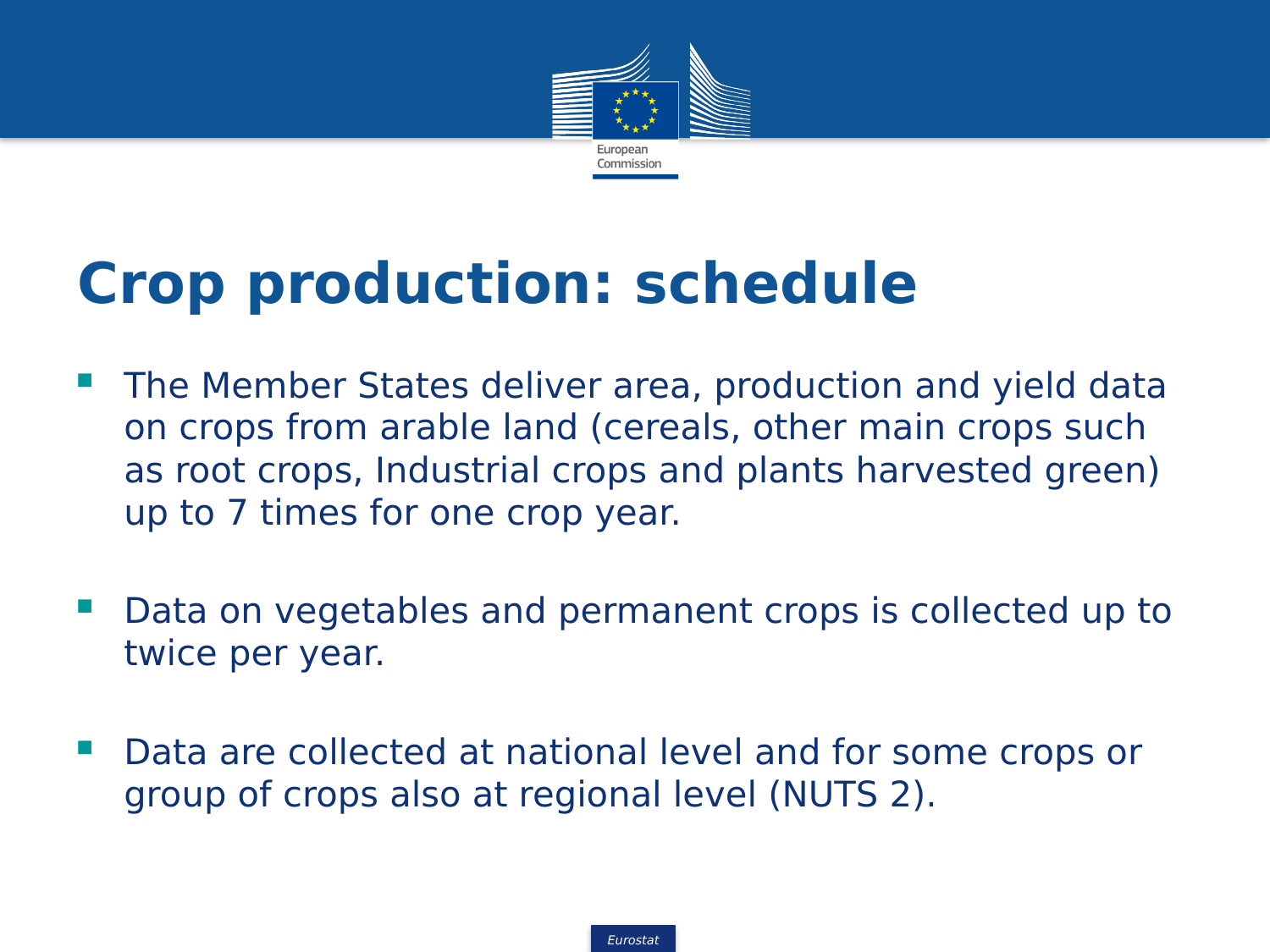

# Crop production: schedule
The Member States deliver area, production and yield data on crops from arable land (cereals, other main crops such as root crops, Industrial crops and plants harvested green) up to 7 times for one crop year.

Data on vegetables and permanent crops is collected up to twice per year.

Data are collected at national level and for some crops or group of crops also at regional level (NUTS 2).